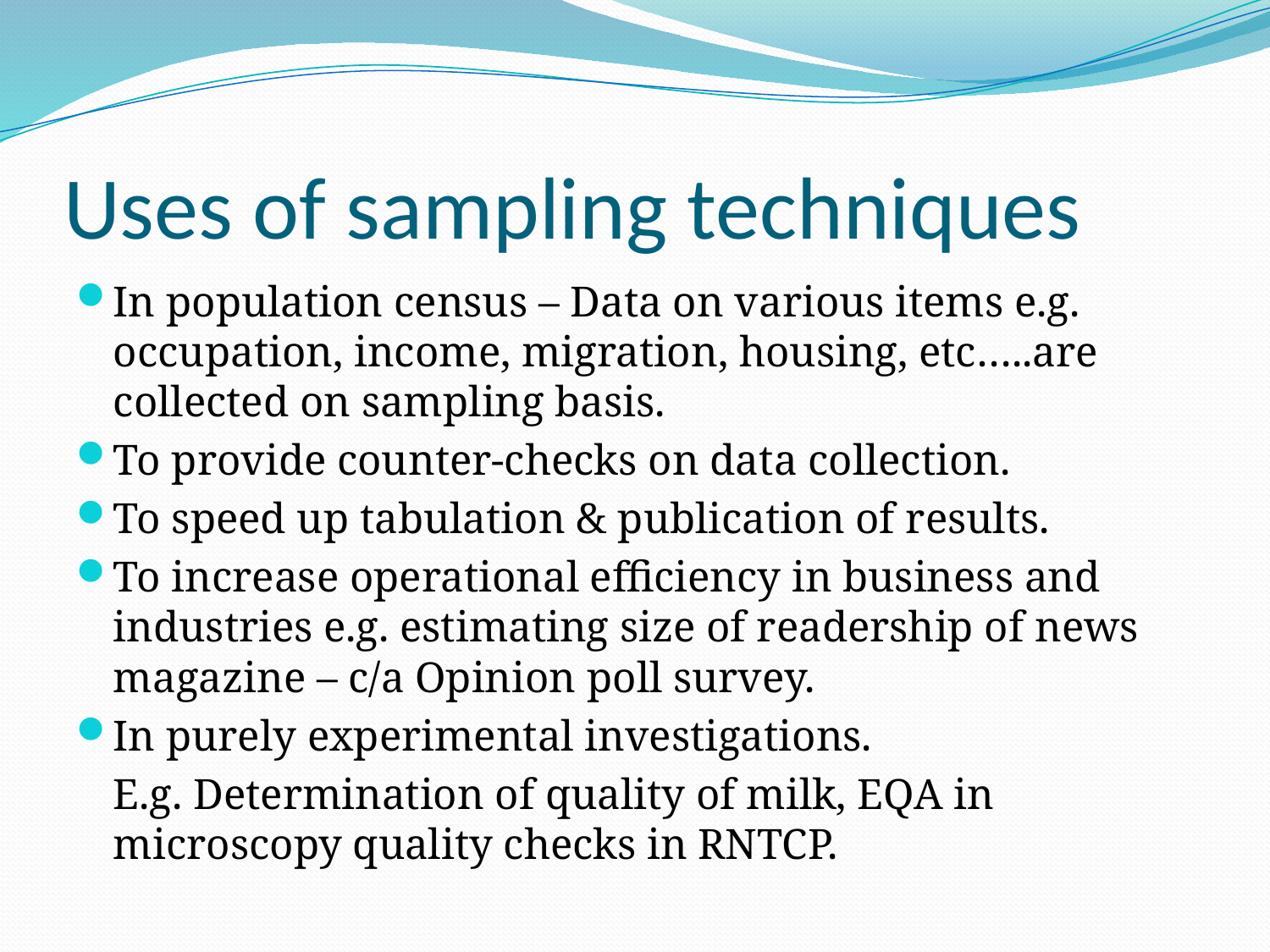

# Uses of sampling techniques
In population census – Data on various items e.g. occupation, income, migration, housing, etc…..are collected on sampling basis.
To provide counter-checks on data collection.
To speed up tabulation & publication of results.
To increase operational efficiency in business and industries e.g. estimating size of readership of news magazine – c/a Opinion poll survey.
In purely experimental investigations.
	E.g. Determination of quality of milk, EQA in microscopy quality checks in RNTCP.